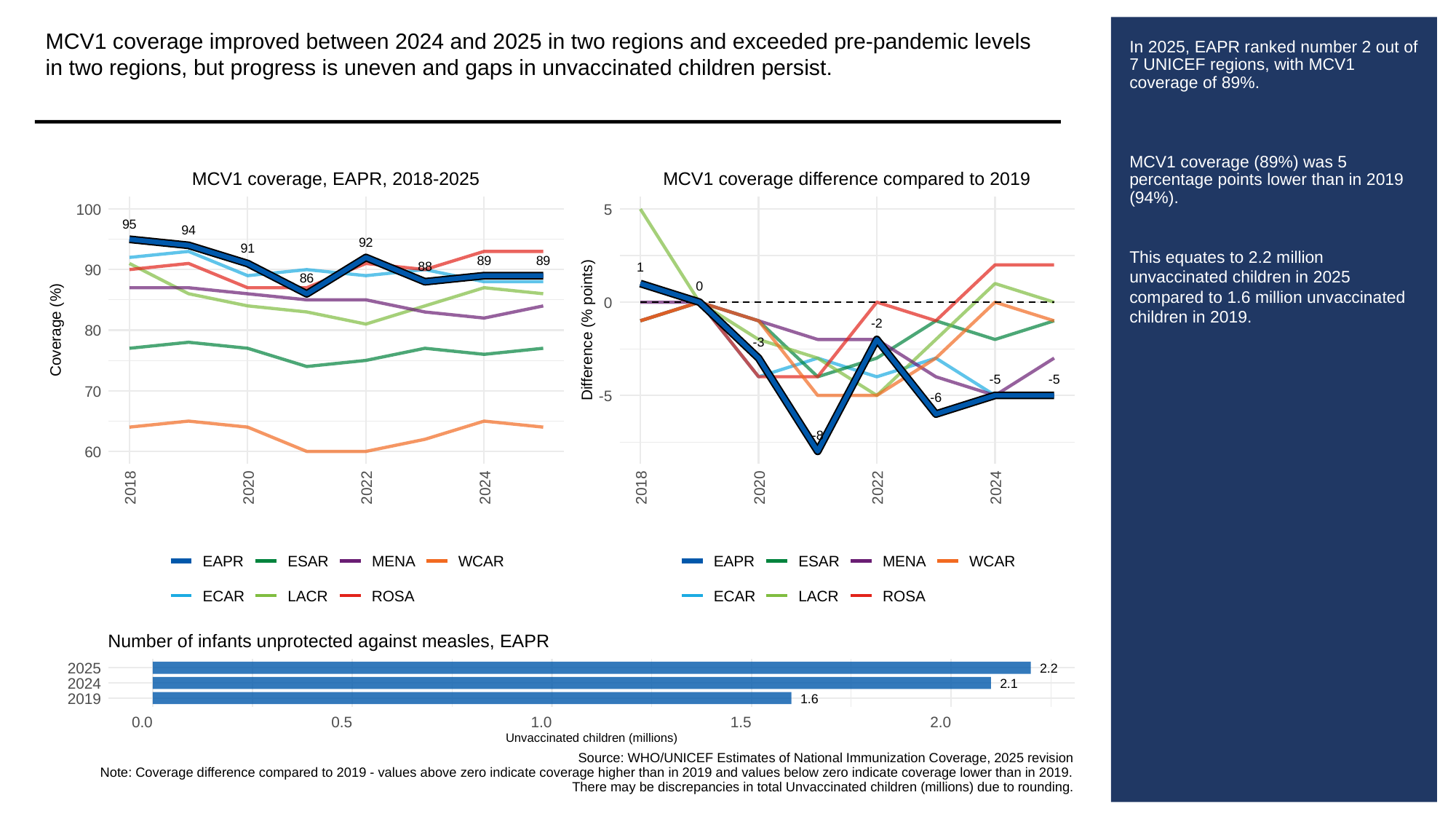

MCV1 coverage improved between 2024 and 2025 in two regions and exceeded pre-pandemic levels in two regions, but progress is uneven and gaps in unvaccinated children persist.
# In 2025, EAPR ranked number 2 out of 7 UNICEF regions, with MCV1 coverage of 89%.

MCV1 coverage (89%) was 5 percentage points lower than in 2019 (94%).

This equates to 2.2 million unvaccinated children in 2025 compared to 1.6 million unvaccinated children in 2019.

MCV1 coverage, EAPR, 2018-2025
MCV1 coverage difference compared to 2019

100
5

95
94
92

91

89
89

88
1

90

86
0

0

-2
Coverage (%)
80
Difference (% points)

-3

-5
-5
70
-5

-6

-8

60

2018
2020
2022
2024
2018
2020
2022
2024
EAPR
ESAR
MENA
WCAR
EAPR
ESAR
MENA
WCAR

ECAR
LACR
ROSA
ECAR
LACR
ROSA

Number of infants unprotected against measles, EAPR

2025
2.2

2024
2.1

2019
1.6

0.0
0.5
1.0
1.5
2.0
Unvaccinated children (millions)
Source: WHO/UNICEF Estimates of National Immunization Coverage, 2025 revision
Note: Coverage difference compared to 2019 - values above zero indicate coverage higher than in 2019 and values below zero indicate coverage lower than in 2019.
There may be discrepancies in total Unvaccinated children (millions) due to rounding.